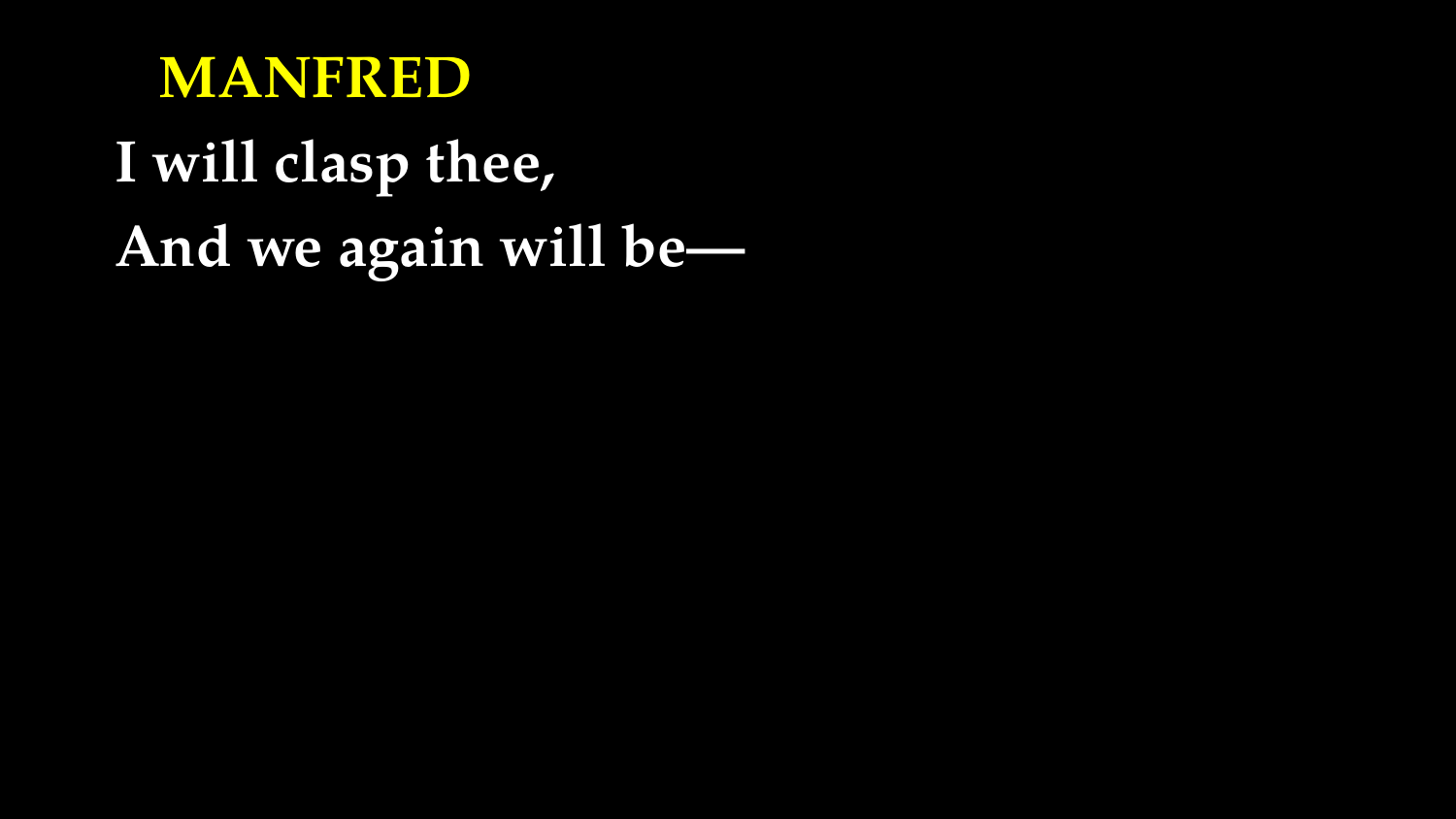

# Manfred I will clasp thee, And we again will be—